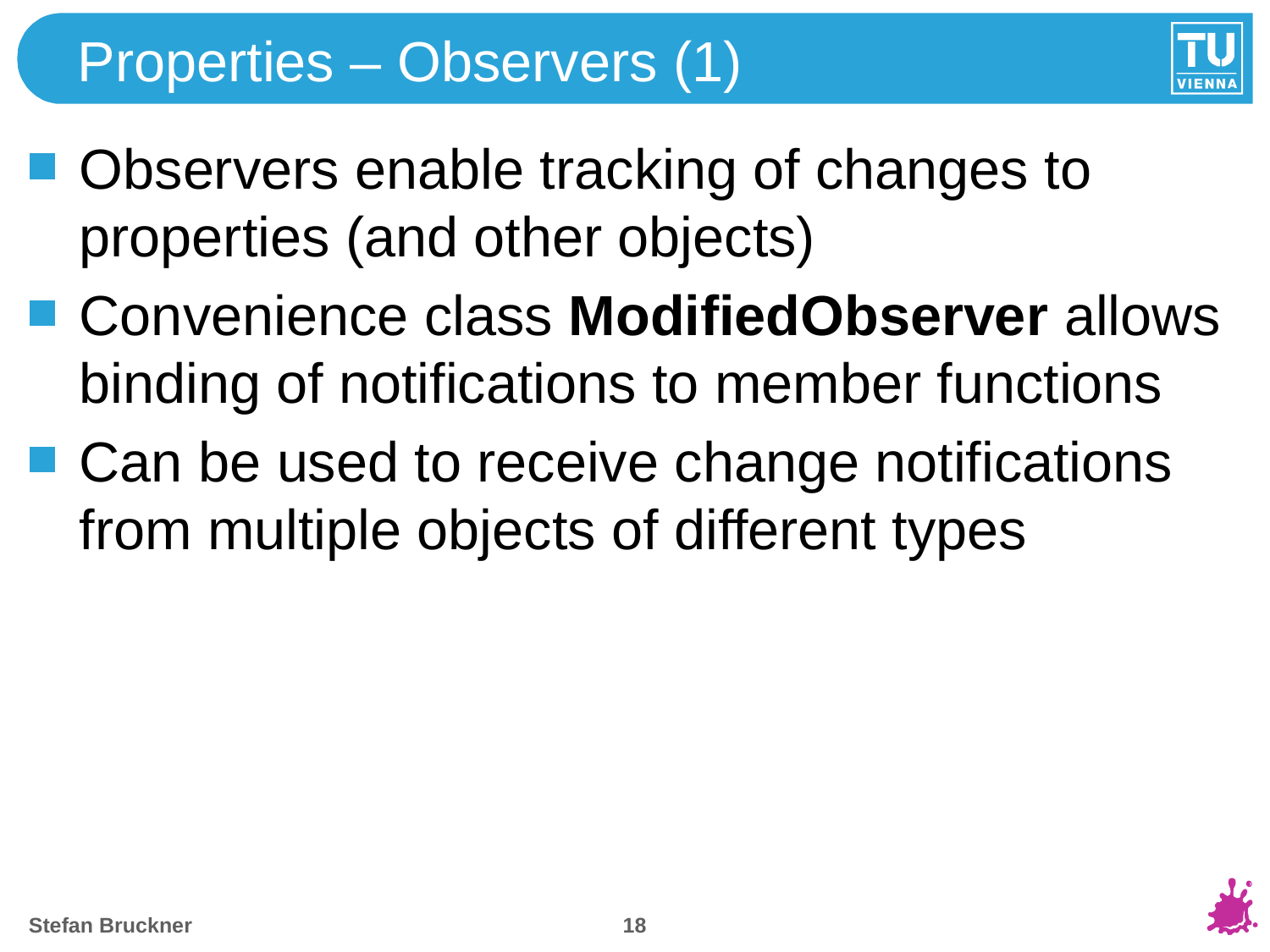

# Properties – Observers (1)
Observers enable tracking of changes to properties (and other objects)
Convenience class ModifiedObserver allows binding of notifications to member functions
Can be used to receive change notifications from multiple objects of different types
18
Stefan Bruckner